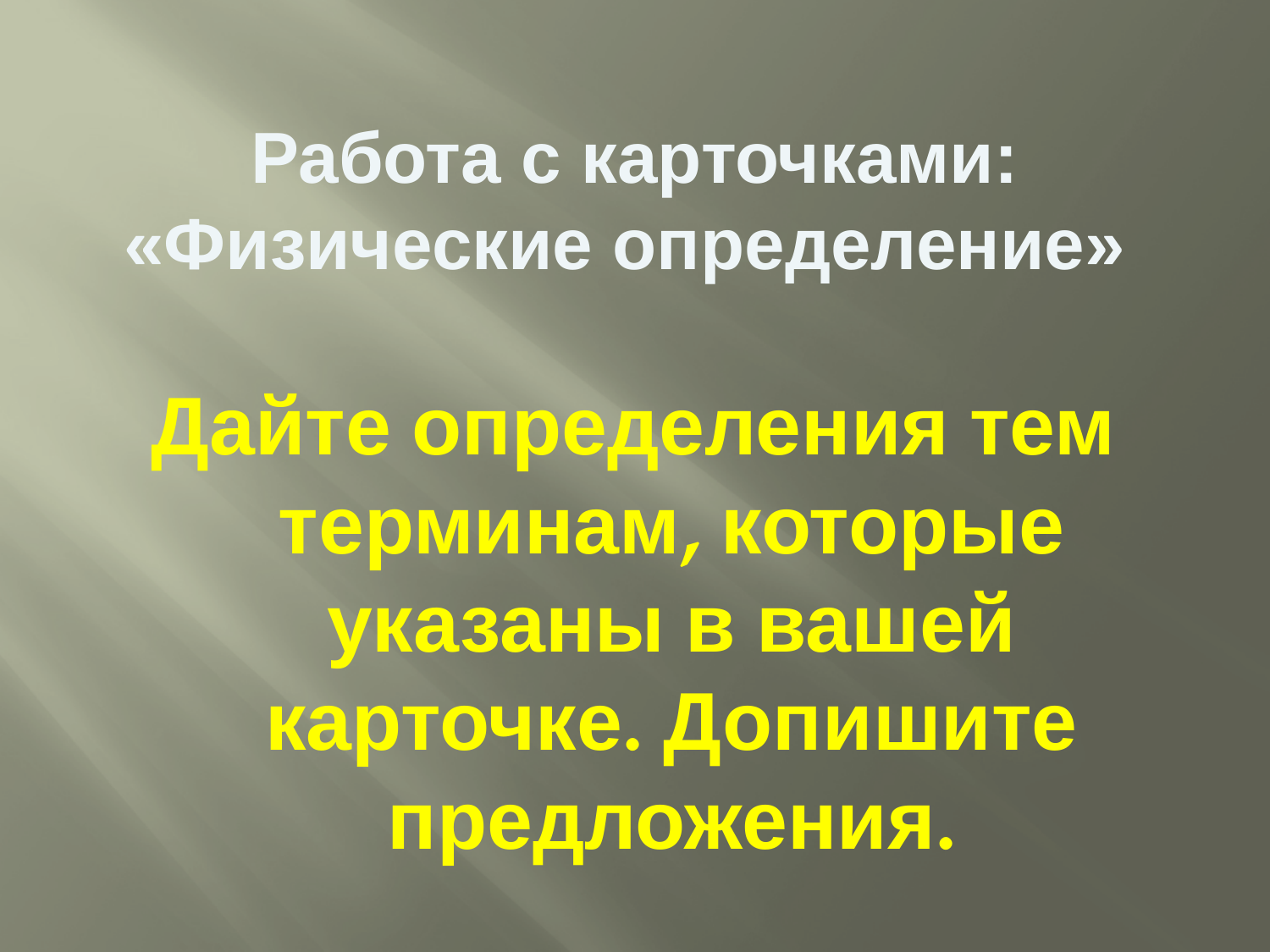

# Работа с карточками: «Физические определение»
Дайте определения тем  терминам, которые указаны в вашей карточке. Допишите предложения.